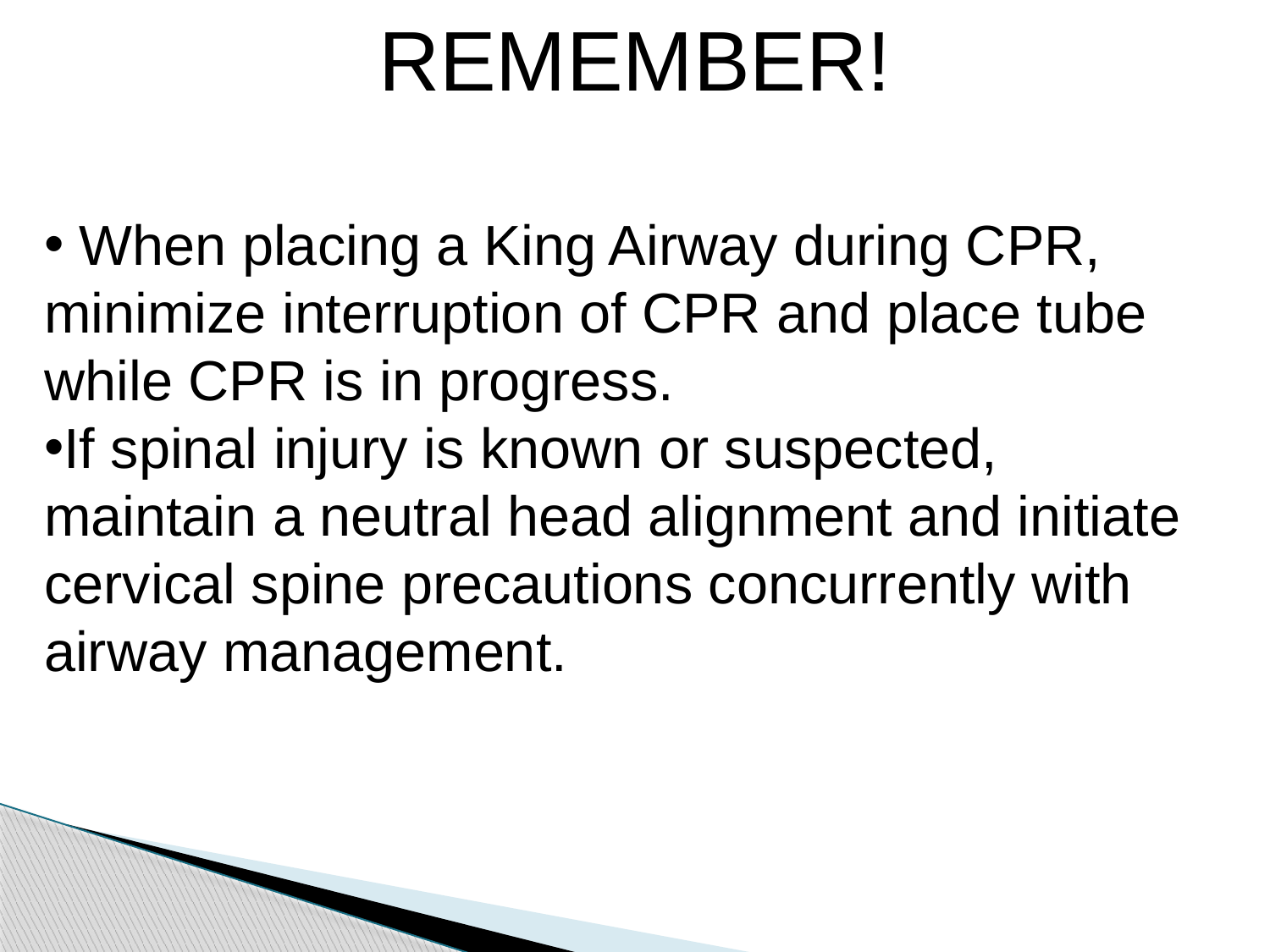

REMEMBER!

 When placing a King Airway during CPR, minimize interruption of CPR and place tube while CPR is in progress.
If spinal injury is known or suspected, maintain a neutral head alignment and initiate cervical spine precautions concurrently with airway management.